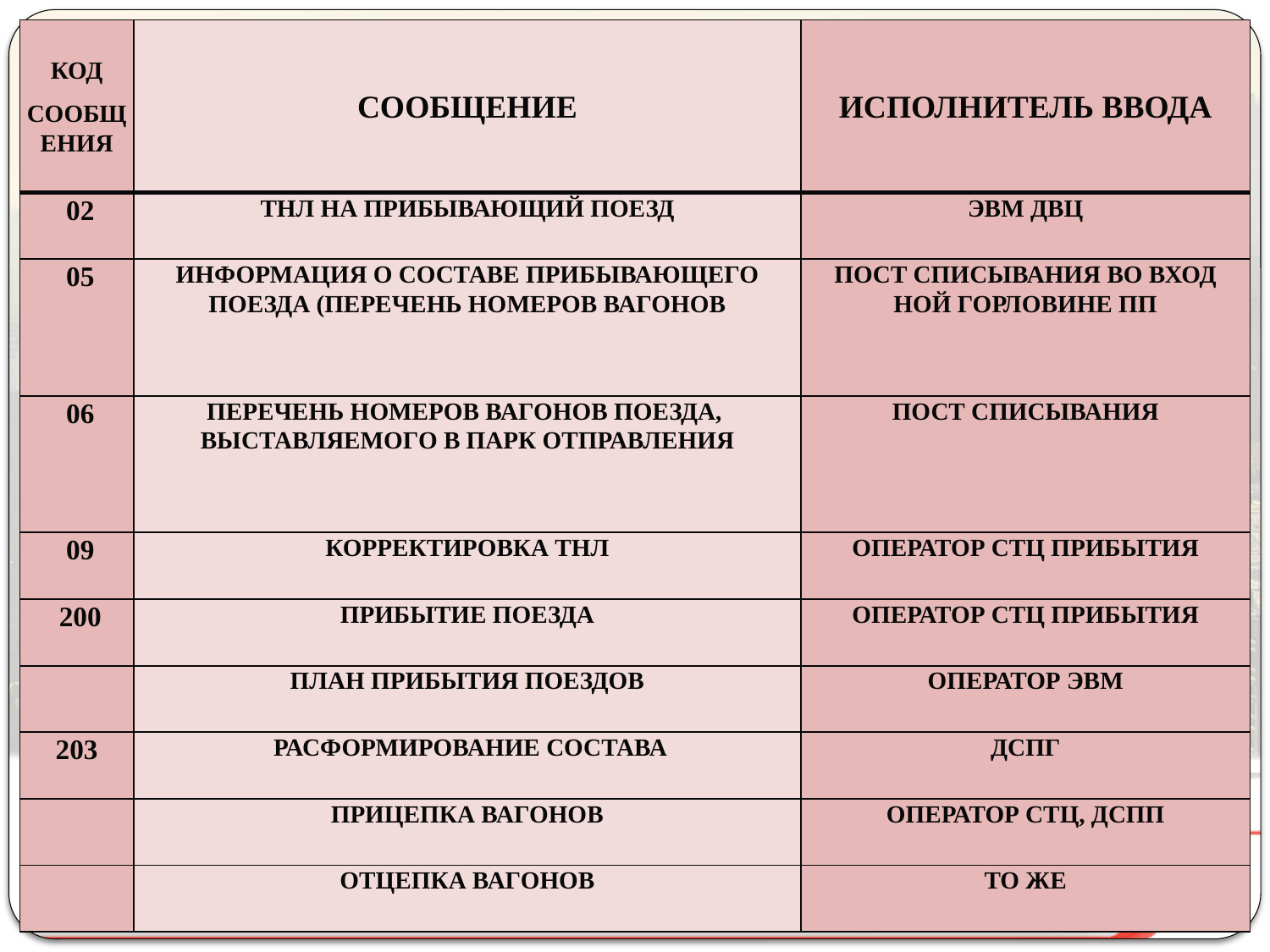

| КОД СООБЩЕНИЯ | СООБЩЕНИЕ | ИСПОЛНИТЕЛЬ ВВОДА |
| --- | --- | --- |
| 02 | ТНЛ НА ПРИБЫВАЮЩИЙ ПОЕЗД | ЭВМ ДВЦ |
| 05 | ИНФОРМАЦИЯ О СОСТАВЕ ПРИБЫВАЮЩЕГО ПОЕЗДА (ПЕРЕЧЕНЬ НОМЕРОВ ВАГОНОВ | ПОСТ СПИСЫВАНИЯ ВО ВХОД НОЙ ГОРЛОВИНЕ ПП |
| 06 | ПЕРЕЧЕНЬ НОМЕРОВ ВАГОНОВ ПОЕЗДА,  ВЫСТАВЛЯЕМОГО В ПАРК ОТПРАВЛЕНИЯ | ПОСТ СПИСЫВАНИЯ |
| 09 | КОРРЕКТИРОВКА ТНЛ | ОПЕРАТОР СТЦ ПРИБЫТИЯ |
| 200 | ПРИБЫТИЕ ПОЕЗДА | ОПЕРАТОР СТЦ ПРИБЫТИЯ |
|  | ПЛАН ПРИБЫТИЯ ПОЕЗДОВ | ОПЕРАТОР ЭВМ |
| 203 | РАСФОРМИРОВАНИЕ СОСТАВА | ДСПГ |
|  | ПРИЦЕПКА ВАГОНОВ | ОПЕРАТОР СТЦ, ДСПП |
|  | ОТЦЕПКА ВАГОНОВ | ТО ЖЕ |